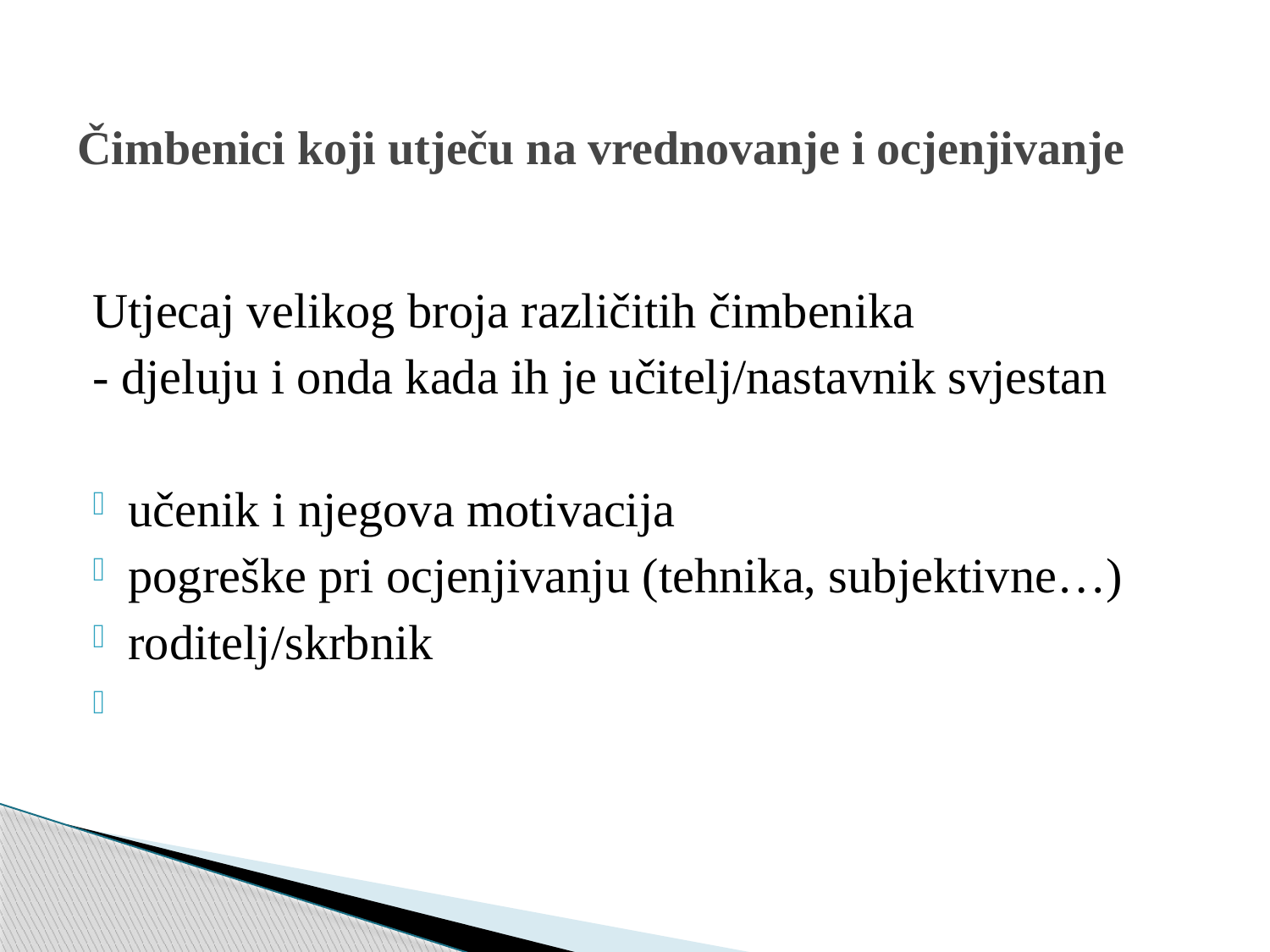

# Čimbenici koji utječu na vrednovanje i ocjenjivanje

Utjecaj velikog broja različitih čimbenika
- djeluju i onda kada ih je učitelj/nastavnik svjestan

učenik i njegova motivacija
pogreške pri ocjenjivanju (tehnika, subjektivne…)
roditelj/skrbnik